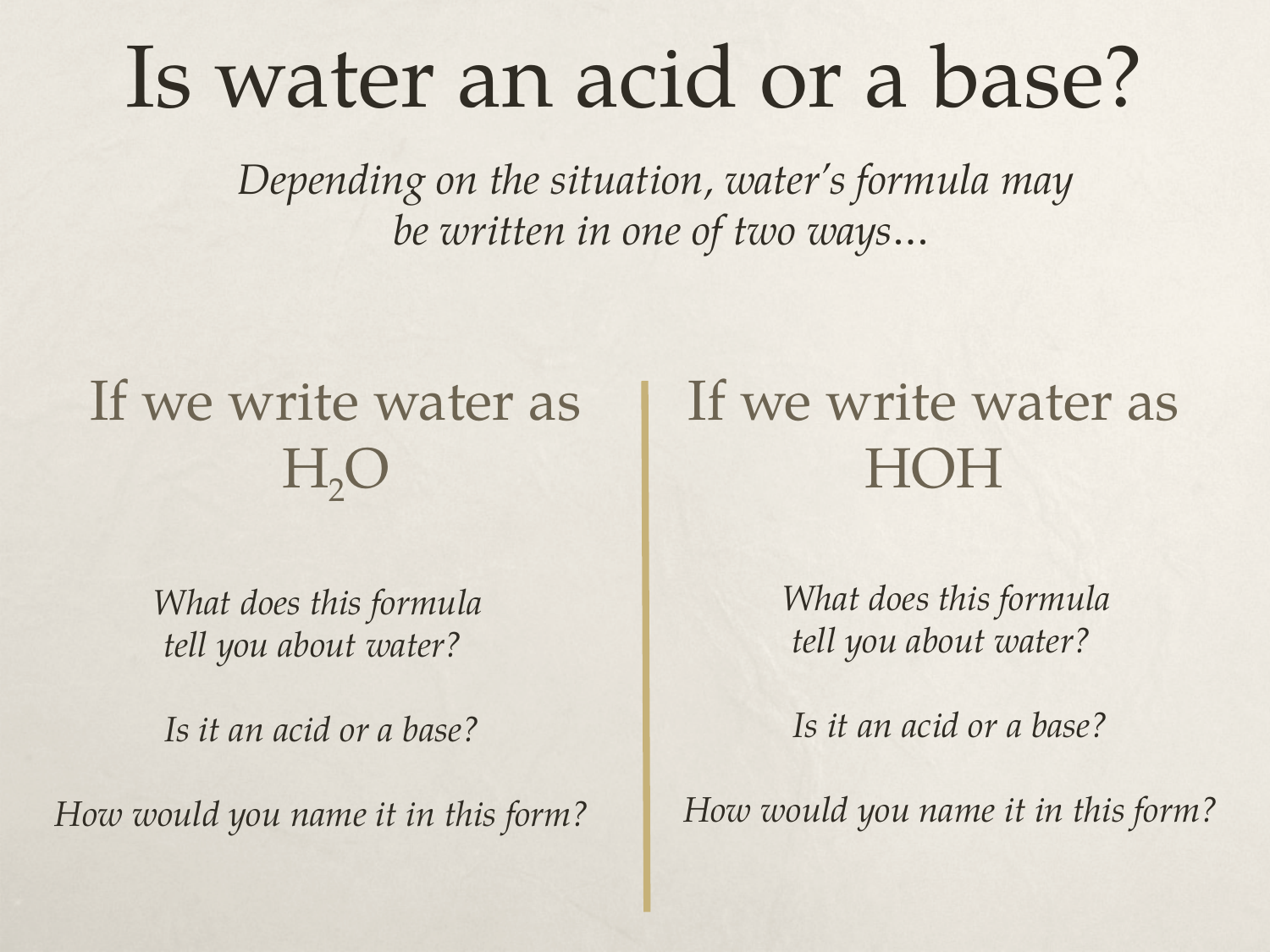

Is water an acid or a base?
Depending on the situation, water’s formula may
 be written in one of two ways…

If we write water as H2O
If we write water as HOH
What does this formula
tell you about water?

Is it an acid or a base?

How would you name it in this form?
What does this formula
tell you about water?

Is it an acid or a base?

How would you name it in this form?